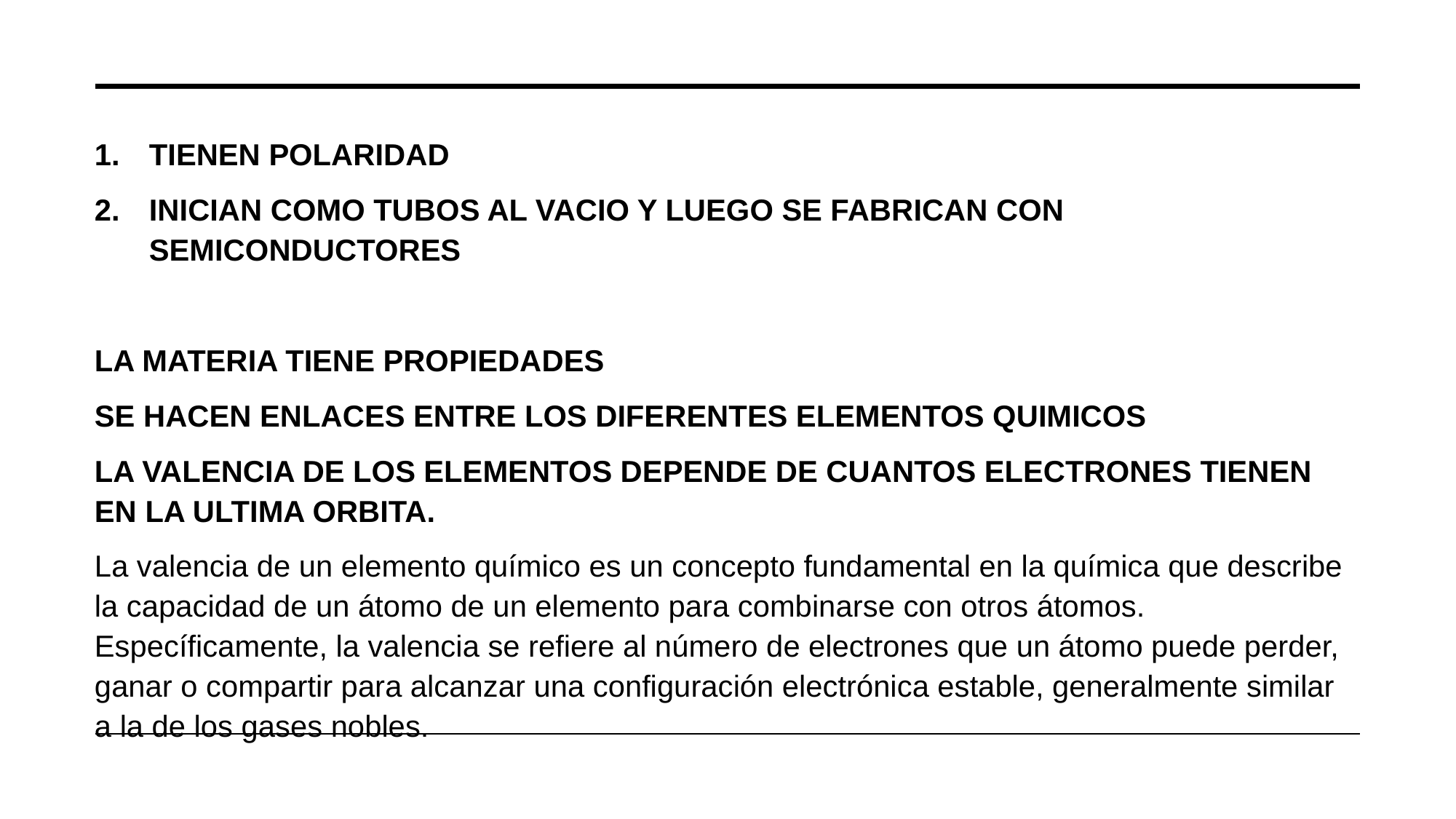

TIENEN POLARIDAD
INICIAN COMO TUBOS AL VACIO Y LUEGO SE FABRICAN CON SEMICONDUCTORES

LA MATERIA TIENE PROPIEDADES
SE HACEN ENLACES ENTRE LOS DIFERENTES ELEMENTOS QUIMICOS
LA VALENCIA DE LOS ELEMENTOS DEPENDE DE CUANTOS ELECTRONES TIENEN EN LA ULTIMA ORBITA.
La valencia de un elemento químico es un concepto fundamental en la química que describe la capacidad de un átomo de un elemento para combinarse con otros átomos. Específicamente, la valencia se refiere al número de electrones que un átomo puede perder, ganar o compartir para alcanzar una configuración electrónica estable, generalmente similar a la de los gases nobles.